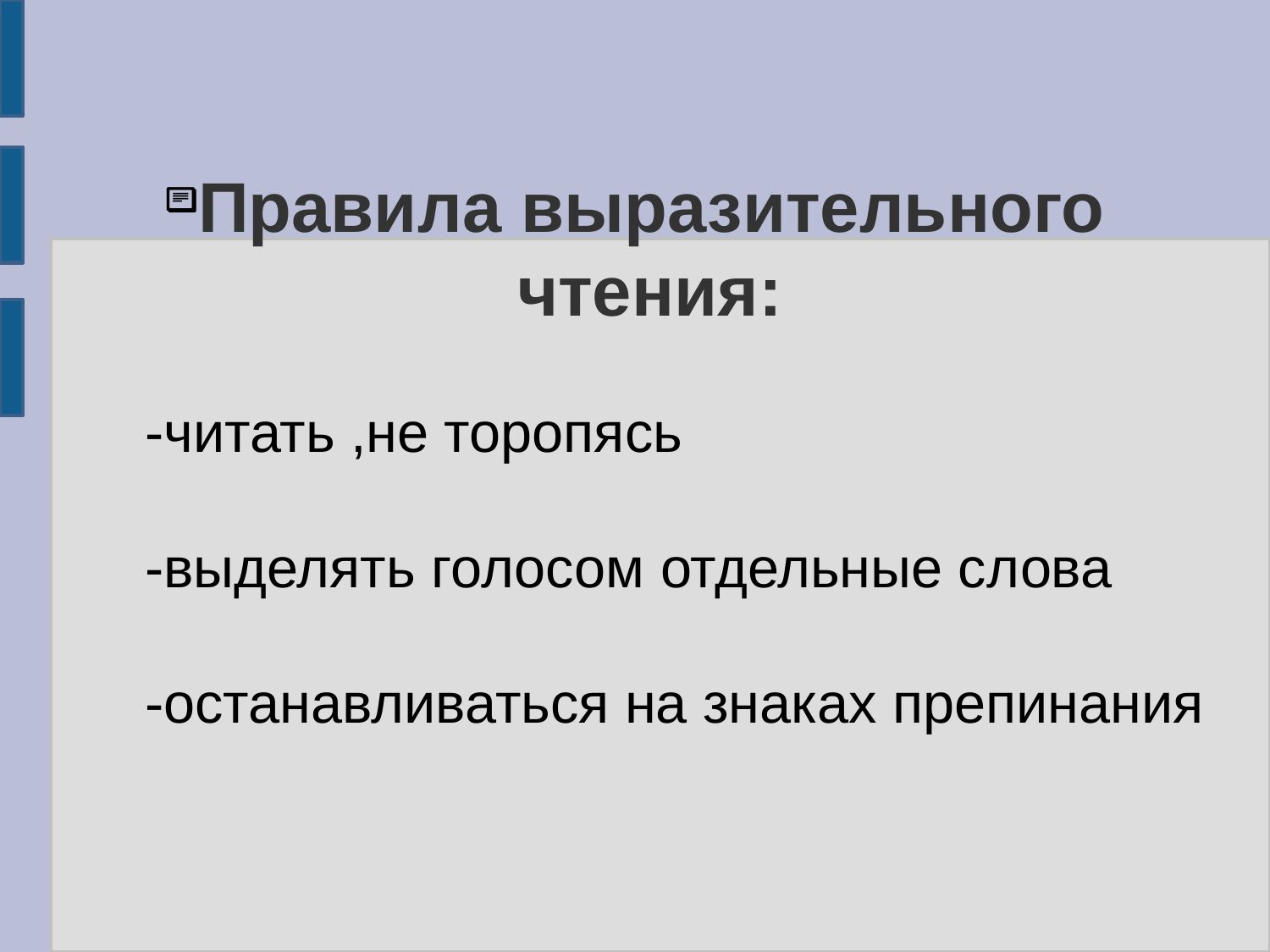

# Правила выразительного чтения:
-читать ,не торопясь

-выделять голосом отдельные слова

-останавливаться на знаках препинания